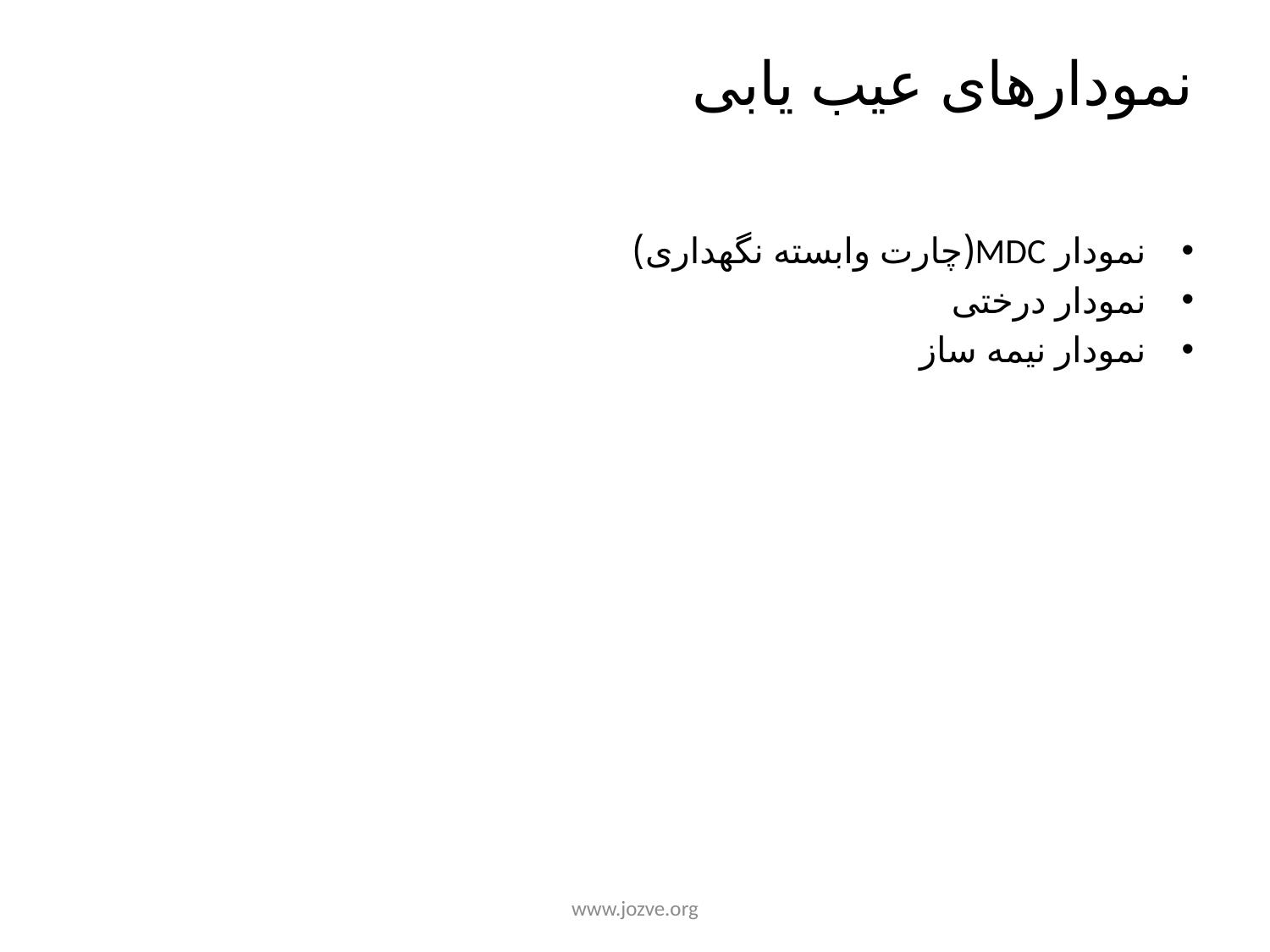

# نمودارهای عیب یابی
نمودار MDC(چارت وابسته نگهداری)
نمودار درختی
نمودار نیمه ساز

www.jozve.org